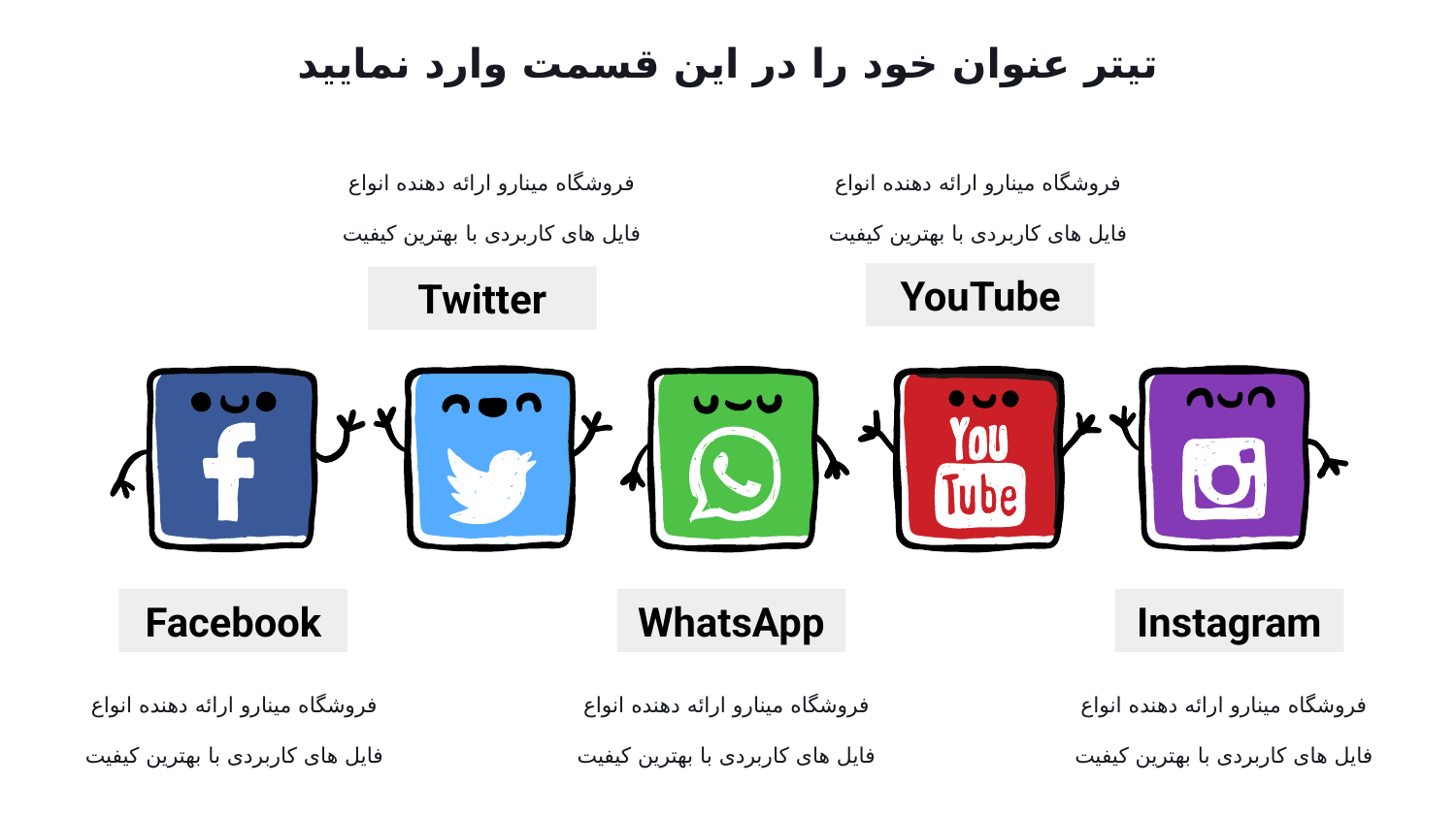

تیتر عنوان خود را در این قسمت وارد نمایید
فروشگاه مینارو ارائه دهنده انواع فایل های کاربردی با بهترین کیفیت
فروشگاه مینارو ارائه دهنده انواع فایل های کاربردی با بهترین کیفیت
YouTube
Twitter

Facebook
WhatsApp
Instagram
فروشگاه مینارو ارائه دهنده انواع فایل های کاربردی با بهترین کیفیت
فروشگاه مینارو ارائه دهنده انواع فایل های کاربردی با بهترین کیفیت
فروشگاه مینارو ارائه دهنده انواع فایل های کاربردی با بهترین کیفیت